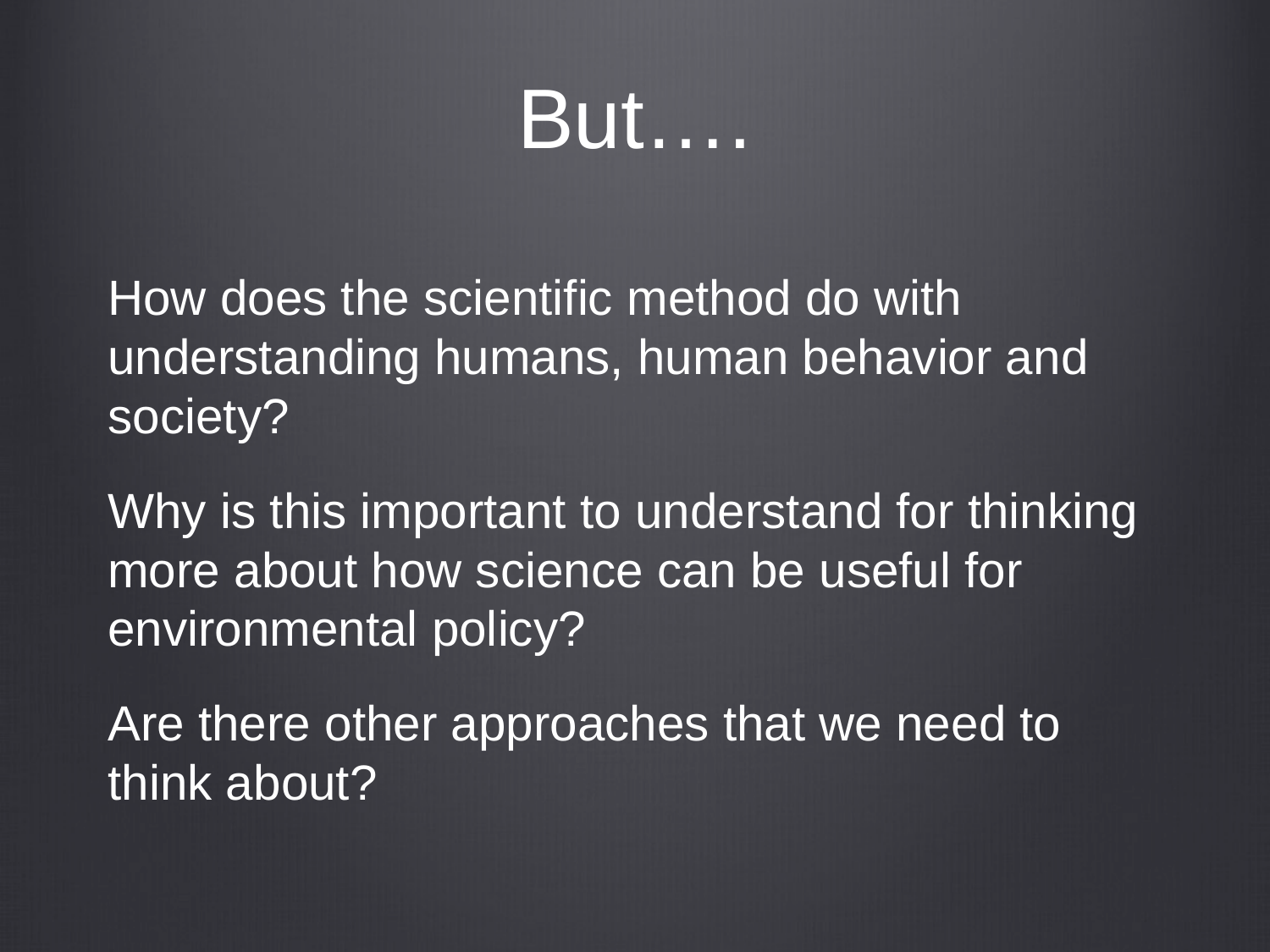

# But….
How does the scientific method do with understanding humans, human behavior and society?
Why is this important to understand for thinking more about how science can be useful for environmental policy?
Are there other approaches that we need to think about?